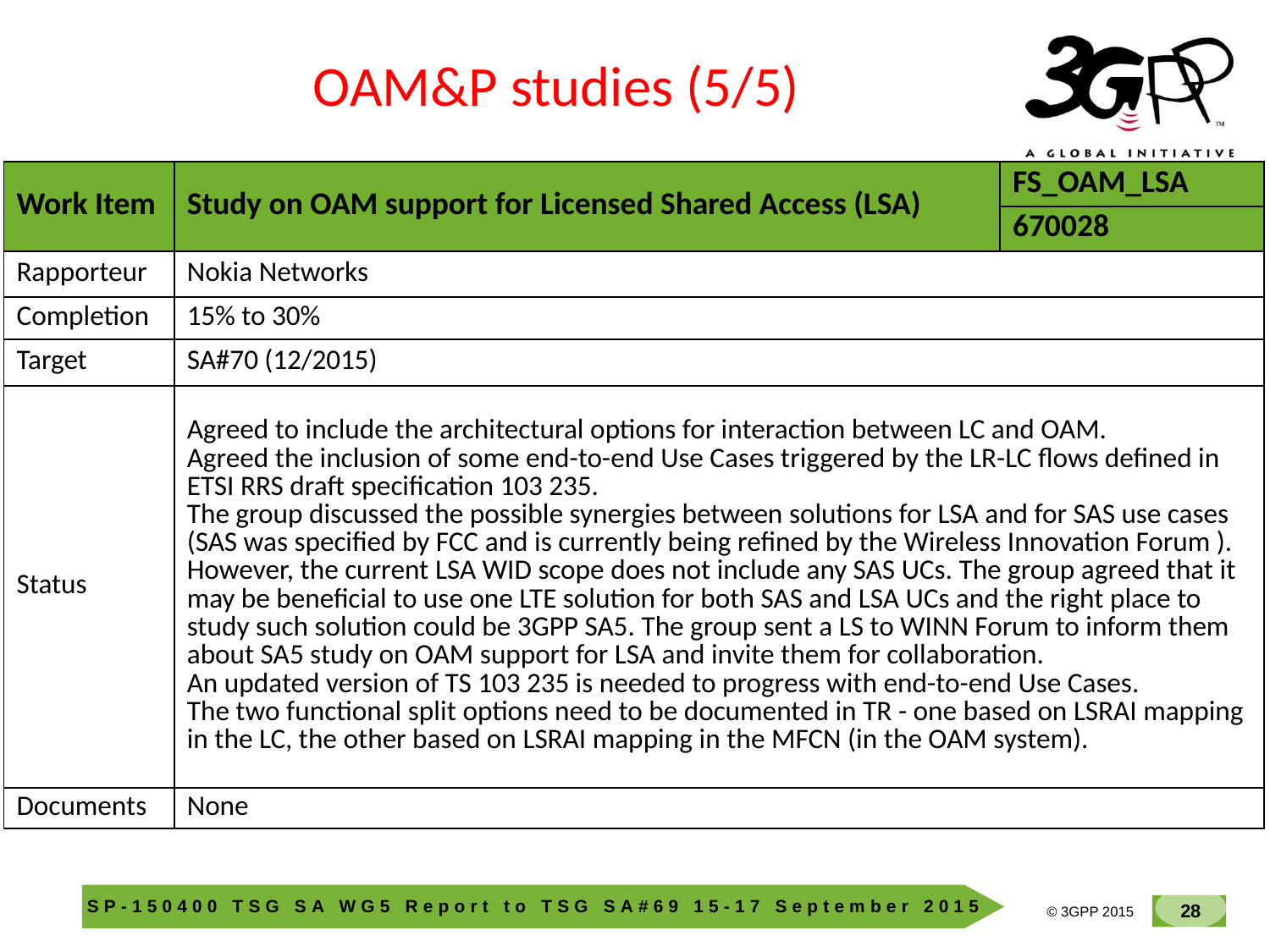

OAM&P studies (5/5)
| Work Item | Study on OAM support for Licensed Shared Access (LSA) | FS\_OAM\_LSA |
| --- | --- | --- |
|  |  | 670028 |
| Rapporteur | Nokia Networks |  |
| Completion | 15% to 30% |  |
| Target | SA#70 (12/2015) |  |
| Status | Agreed to include the architectural options for interaction between LC and OAM. Agreed the inclusion of some end-to-end Use Cases triggered by the LR-LC flows defined in ETSI RRS draft specification 103 235. The group discussed the possible synergies between solutions for LSA and for SAS use cases (SAS was specified by FCC and is currently being refined by the Wireless Innovation Forum ). However, the current LSA WID scope does not include any SAS UCs. The group agreed that it may be beneficial to use one LTE solution for both SAS and LSA UCs and the right place to study such solution could be 3GPP SA5. The group sent a LS to WINN Forum to inform them about SA5 study on OAM support for LSA and invite them for collaboration. An updated version of TS 103 235 is needed to progress with end-to-end Use Cases. The two functional split options need to be documented in TR - one based on LSRAI mapping in the LC, the other based on LSRAI mapping in the MFCN (in the OAM system). |  |
| Documents | None |  |